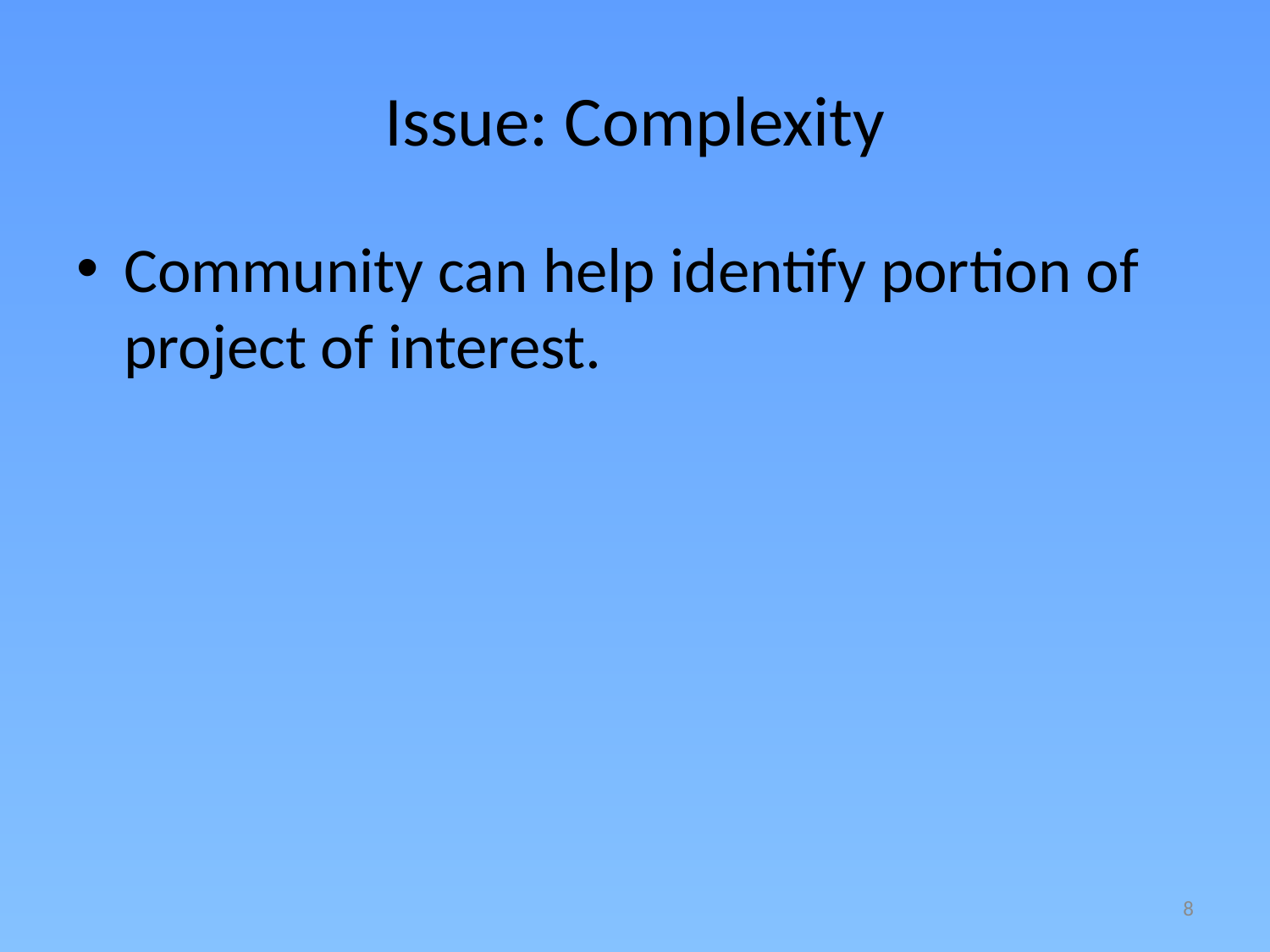

# Issue: Complexity
Community can help identify portion of project of interest.
8